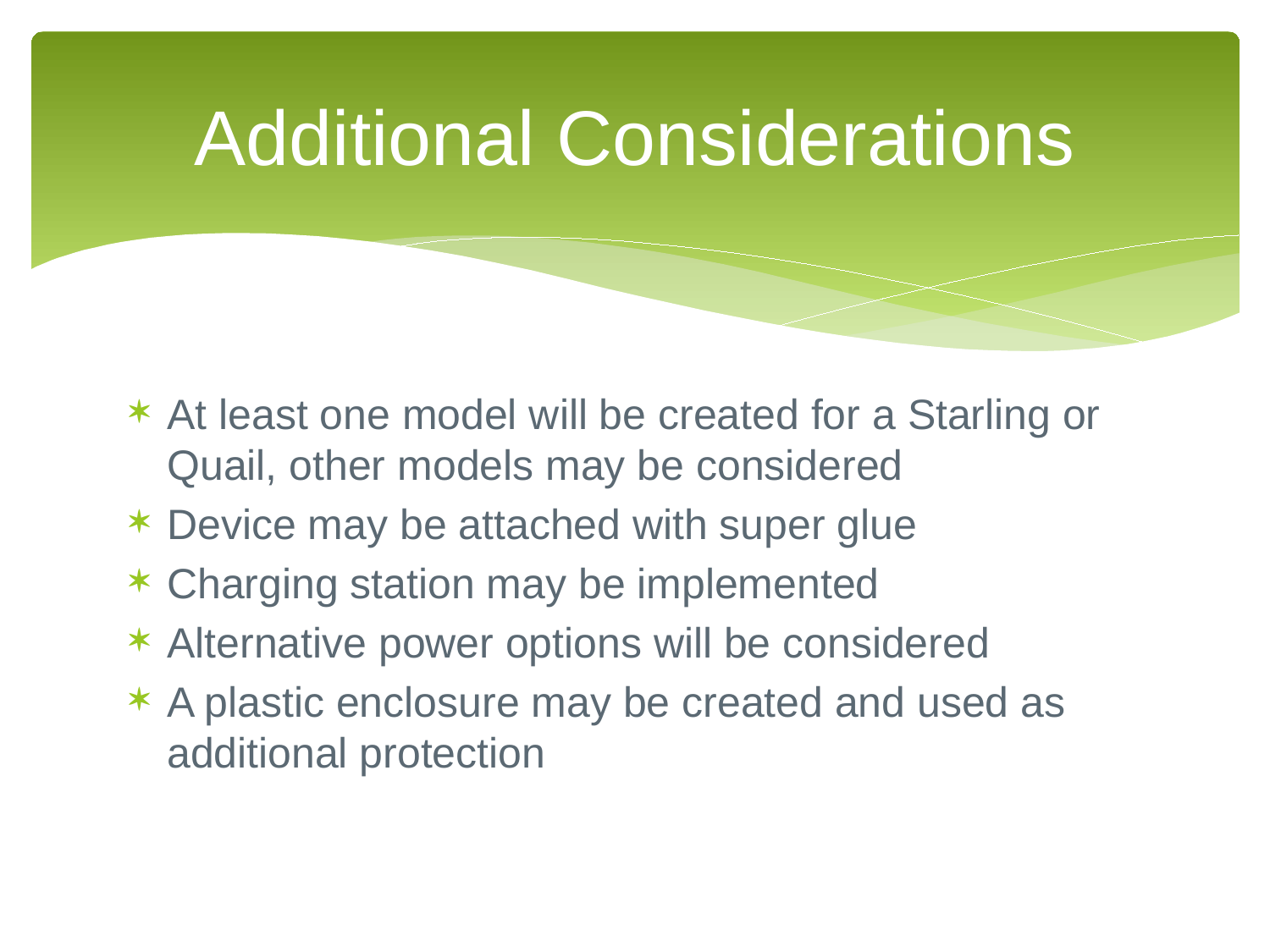

# Additional Considerations
At least one model will be created for a Starling or Quail, other models may be considered
Device may be attached with super glue
Charging station may be implemented
Alternative power options will be considered
A plastic enclosure may be created and used as additional protection